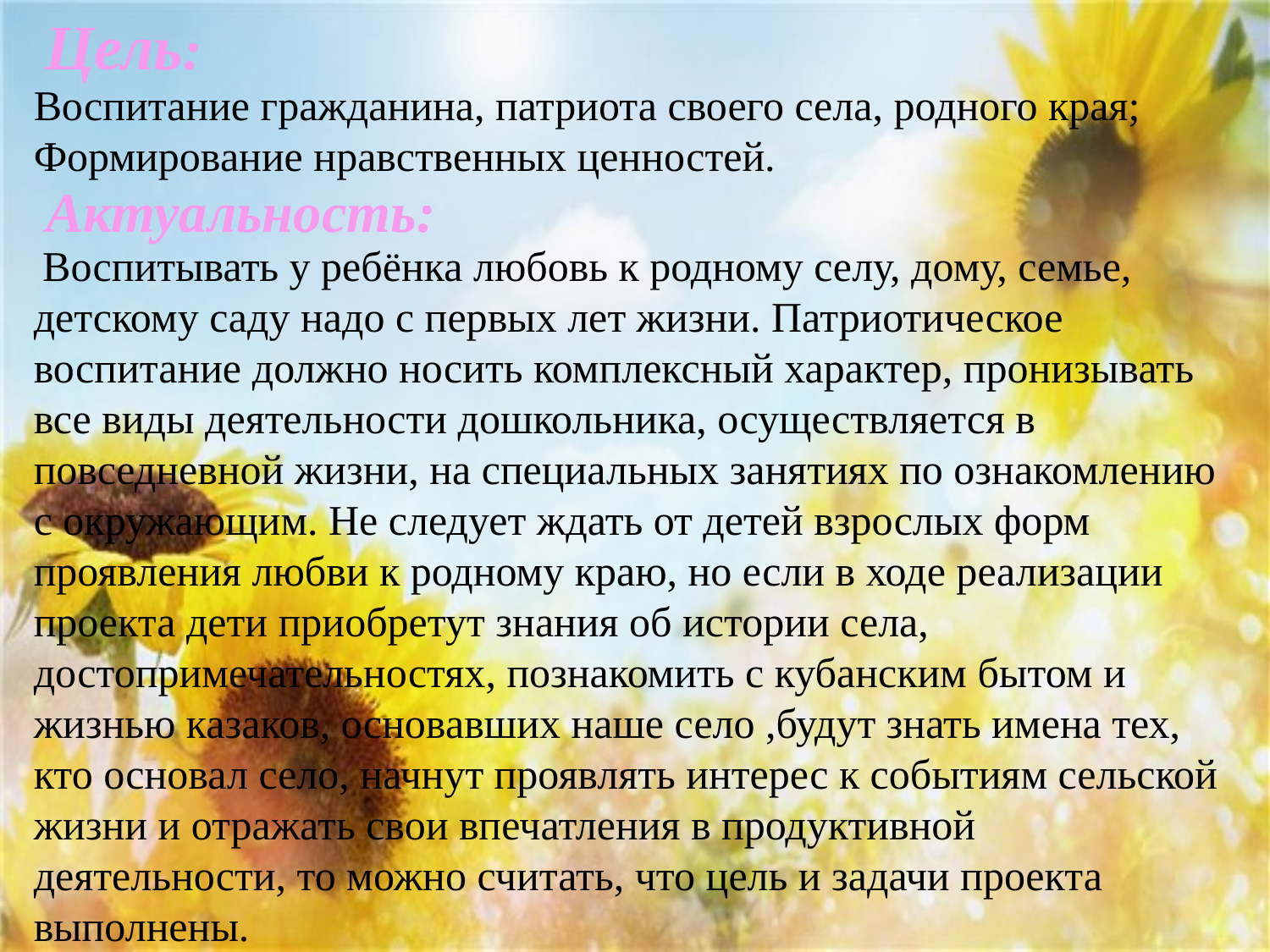

Цель:

Воспитание гражданина, патриота своего села, родного края;
Формирование нравственных ценностей.

 Воспитывать у ребёнка любовь к родному селу, дому, семье, детскому саду надо с первых лет жизни. Патриотическое воспитание должно носить комплексный характер, пронизывать все виды деятельности дошкольника, осуществляется в повседневной жизни, на специальных занятиях по ознакомлению с окружающим. Не следует ждать от детей взрослых форм проявления любви к родному краю, но если в ходе реализации проекта дети приобретут знания об истории села,  достопримечательностях, познакомить с кубанским бытом и жизнью казаков, основавших наше село ,будут знать имена тех, кто основал село, начнут проявлять интерес к событиям сельской жизни и отражать свои впечатления в продуктивной деятельности, то можно считать, что цель и задачи проекта выполнены.

Актуальность: